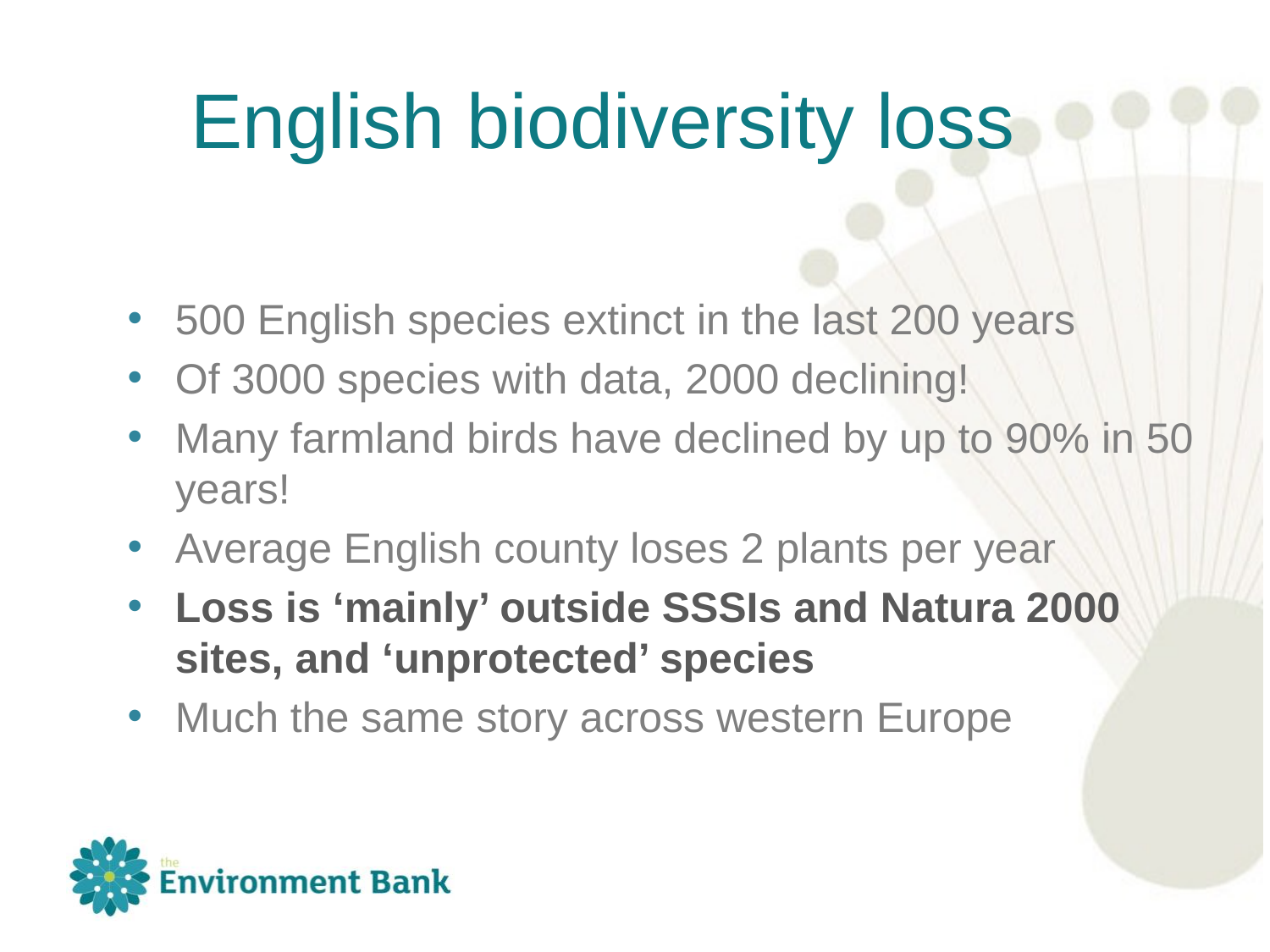

English biodiversity loss
500 English species extinct in the last 200 years
Of 3000 species with data, 2000 declining!
Many farmland birds have declined by up to 90% in 50 years!
Average English county loses 2 plants per year
Loss is ‘mainly’ outside SSSIs and Natura 2000 sites, and ‘unprotected’ species
Much the same story across western Europe